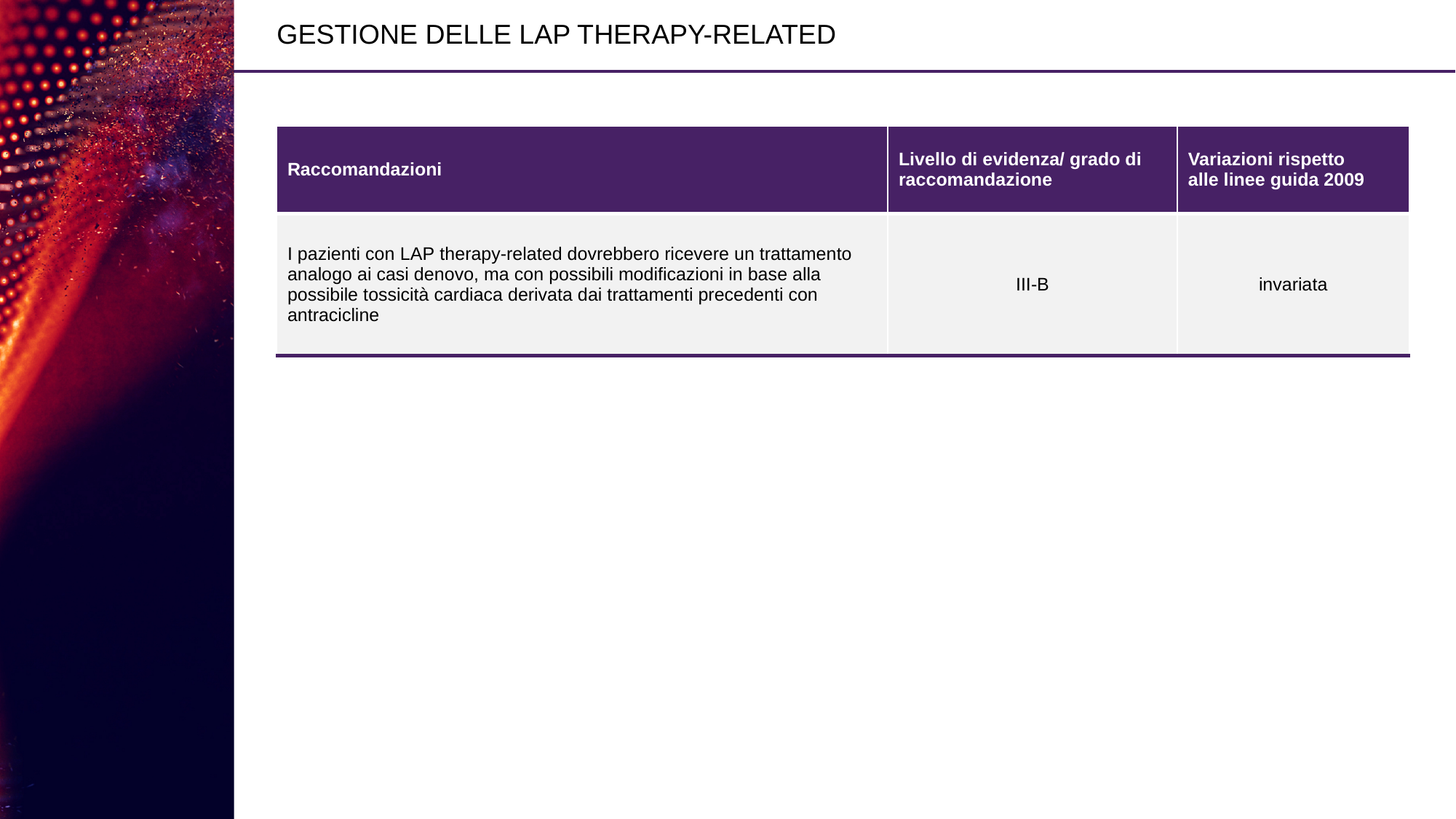

# GESTIONE DELLE LAP THERAPY-RELATED
| Raccomandazioni | Livello di evidenza/ grado di raccomandazione | Variazioni rispetto alle linee guida 2009 |
| --- | --- | --- |
| I pazienti con LAP therapy-related dovrebbero ricevere un trattamento analogo ai casi denovo, ma con possibili modificazioni in base alla possibile tossicità cardiaca derivata dai trattamenti precedenti con antracicline | III-B | invariata |